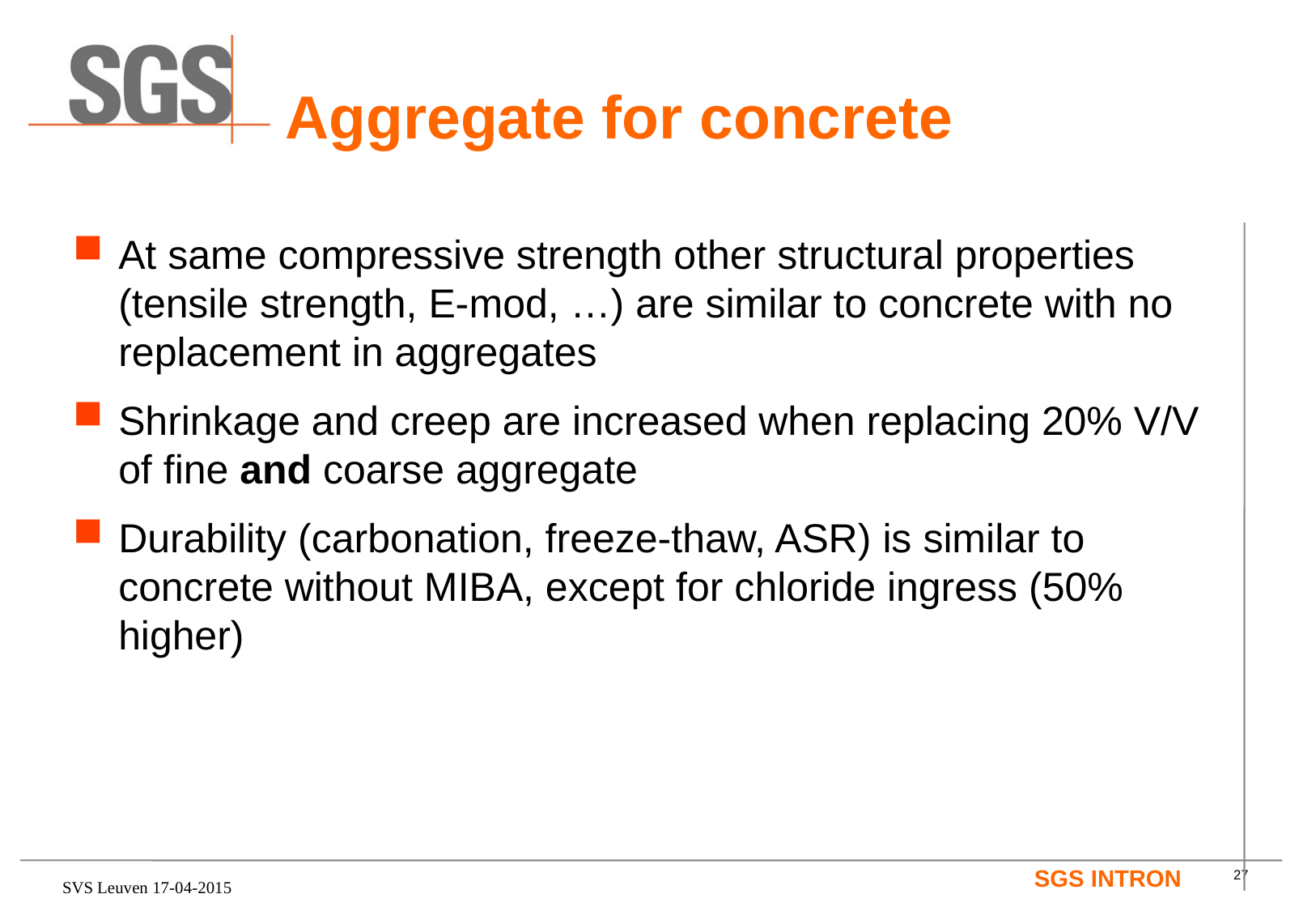

# Aggregate for concrete
At same compressive strength other structural properties (tensile strength, E-mod, …) are similar to concrete with no replacement in aggregates
Shrinkage and creep are increased when replacing 20% V/V of fine and coarse aggregate
Durability (carbonation, freeze-thaw, ASR) is similar to concrete without MIBA, except for chloride ingress (50% higher)